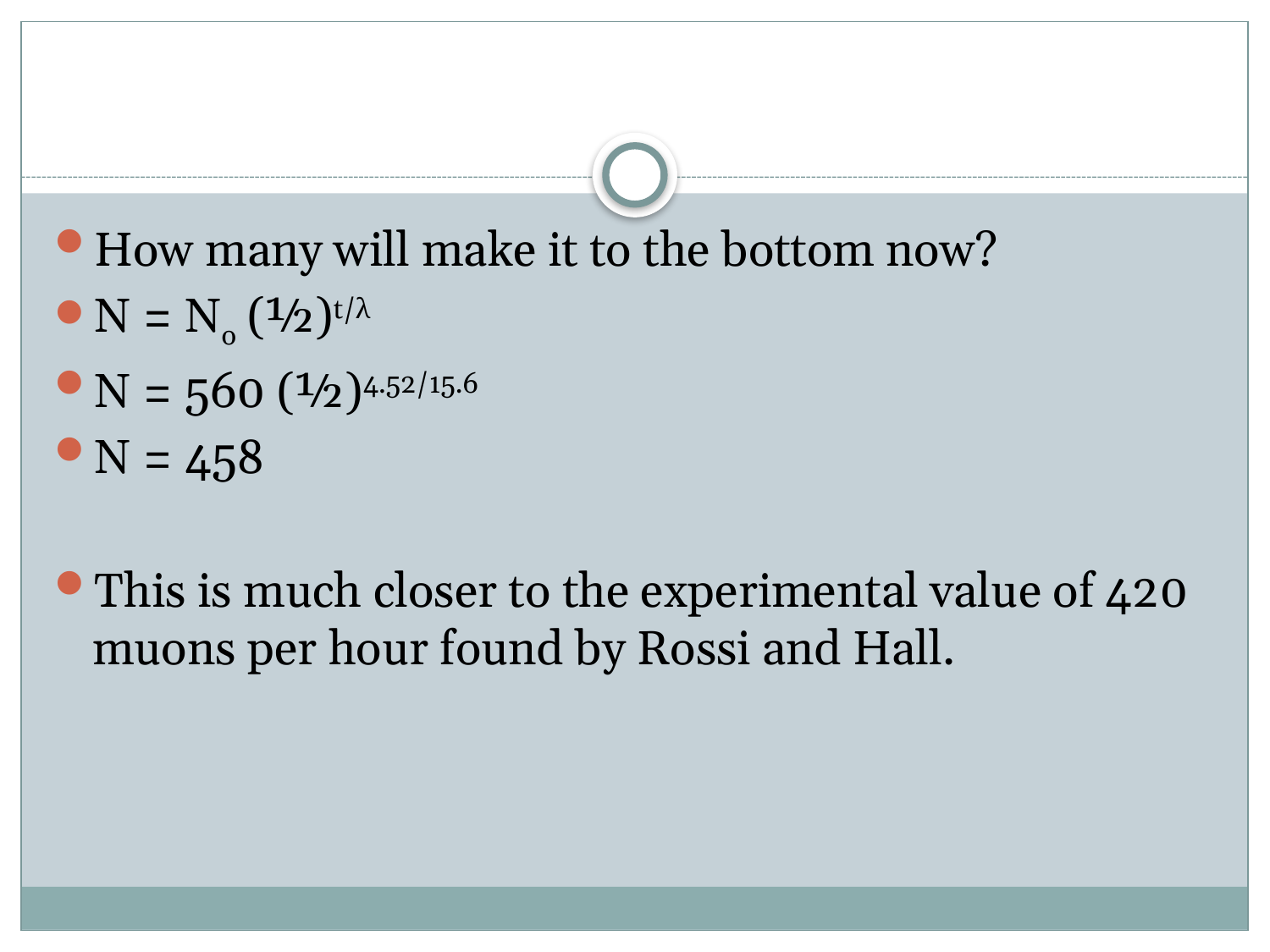

#
How many will make it to the bottom now?
N = No (½)t/λ
N = 560 (½)4.52/15.6
N = 458

This is much closer to the experimental value of 420 muons per hour found by Rossi and Hall.